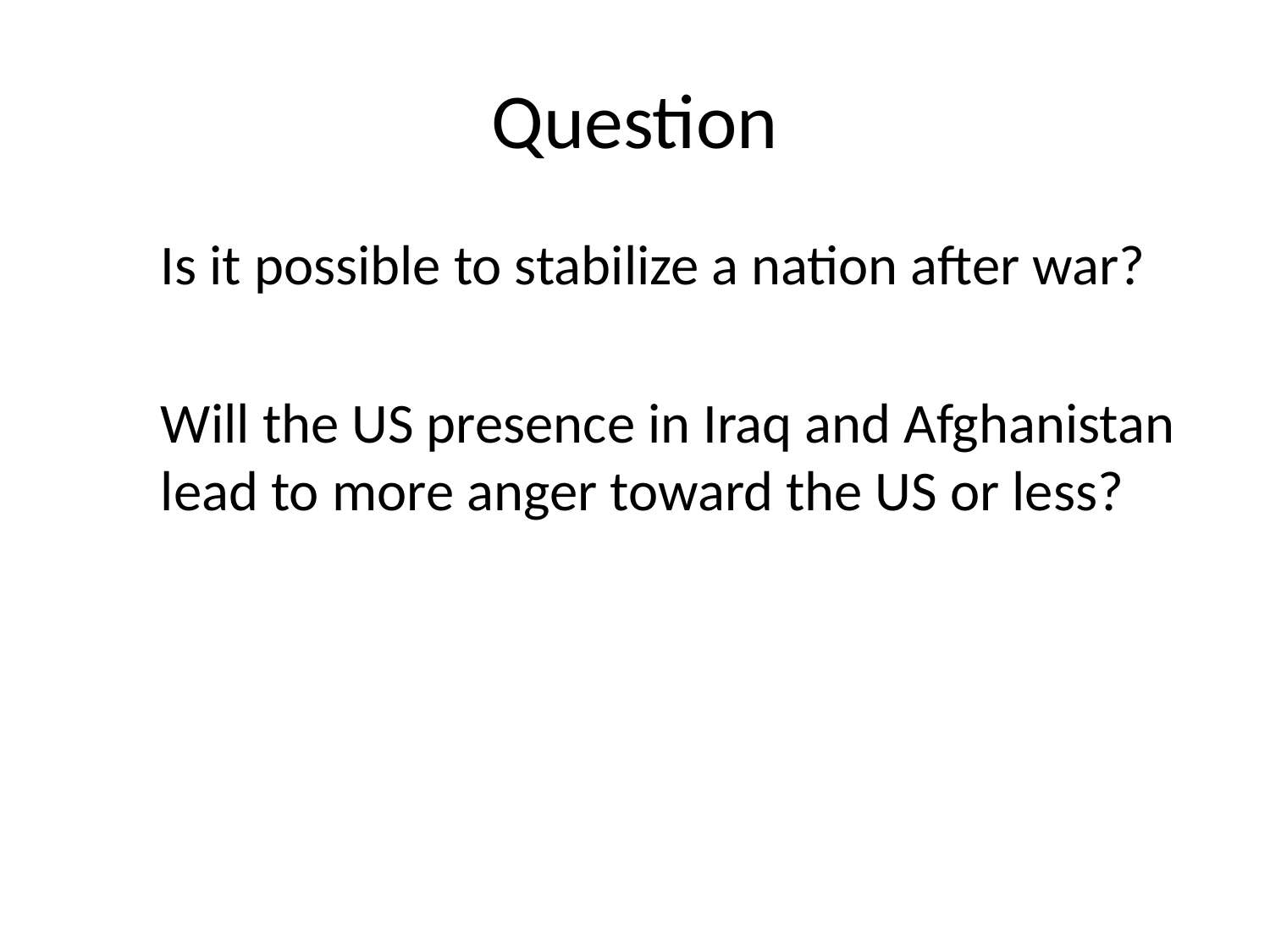

# Question
	Is it possible to stabilize a nation after war?

	Will the US presence in Iraq and Afghanistan 	lead to more anger toward the US or less?